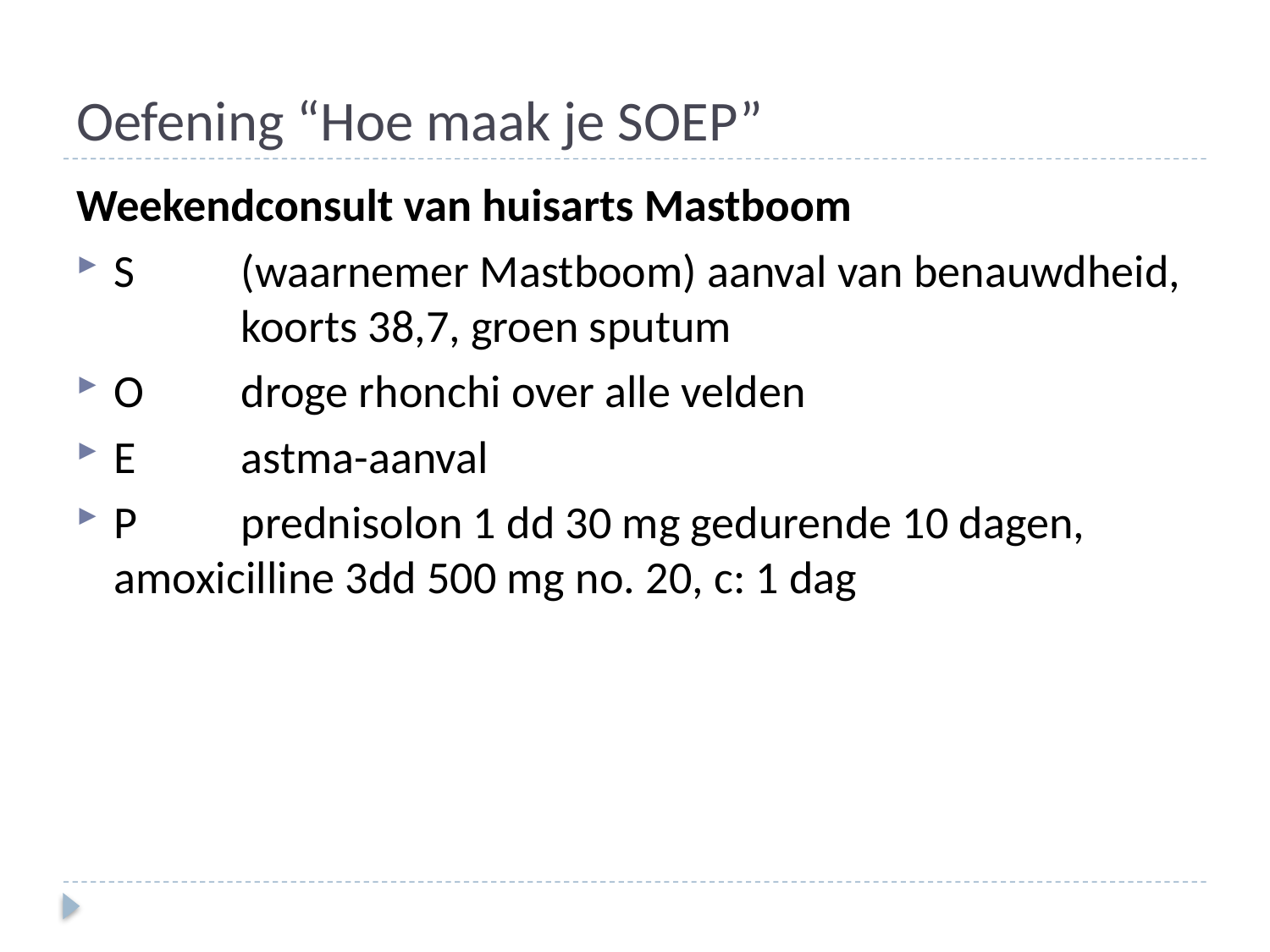

# Oefening “Hoe maak je SOEP”
Weekendconsult van huisarts Mastboom
S	(waarnemer Mastboom) aanval van benauwdheid, 	koorts 38,7, groen sputum
O	droge rhonchi over alle velden
E	astma-aanval
P	prednisolon 1 dd 30 mg gedurende 10 dagen, 	amoxicilline 3dd 500 mg no. 20, c: 1 dag